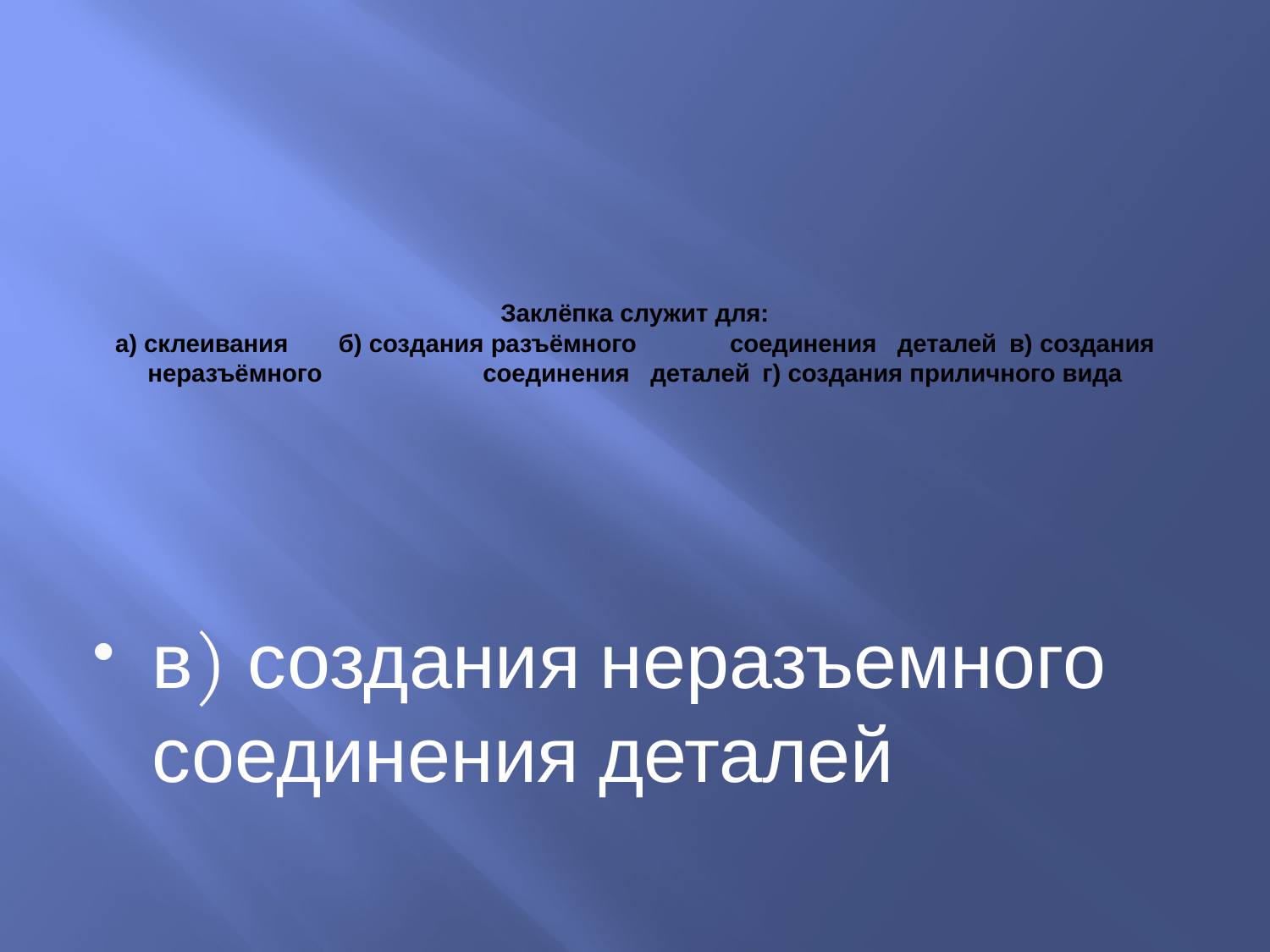

# Заклёпка служит для: а) склеивания 		б) создания разъёмного 						соединения 							деталей	в) создания неразъёмного			 			соединения 						деталей 					г) создания приличного вида
в) создания неразъемного соединения деталей